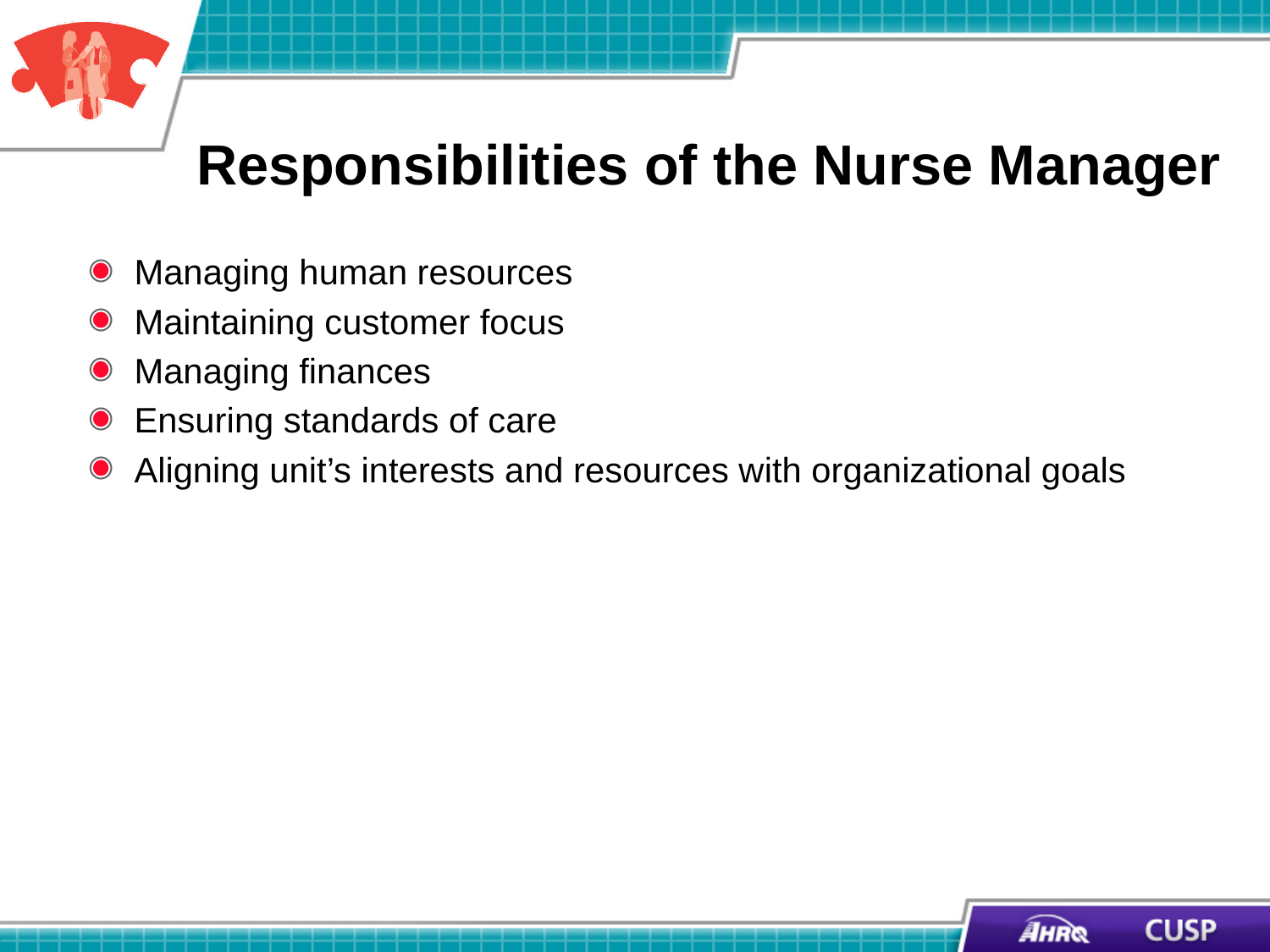

# Responsibilities of the Nurse Manager
Managing human resources
Maintaining customer focus
Managing finances
Ensuring standards of care
Aligning unit’s interests and resources with organizational goals